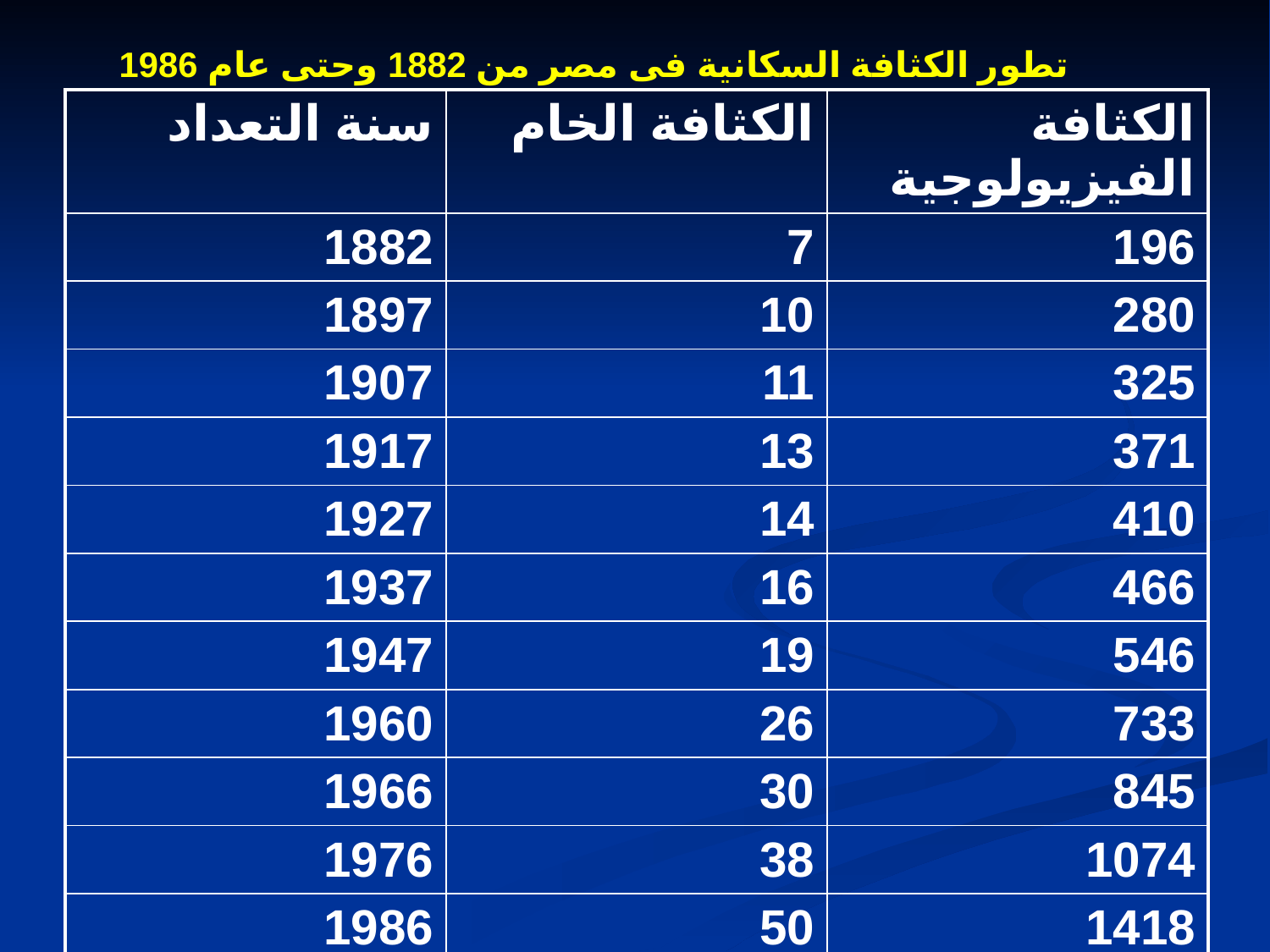

تطور الكثافة السكانية فى مصر من 1882 وحتى عام 1986
| سنة التعداد | الكثافة الخام | الكثافة الفيزيولوجية |
| --- | --- | --- |
| 1882 | 7 | 196 |
| 1897 | 10 | 280 |
| 1907 | 11 | 325 |
| 1917 | 13 | 371 |
| 1927 | 14 | 410 |
| 1937 | 16 | 466 |
| 1947 | 19 | 546 |
| 1960 | 26 | 733 |
| 1966 | 30 | 845 |
| 1976 | 38 | 1074 |
| 1986 | 50 | 1418 |